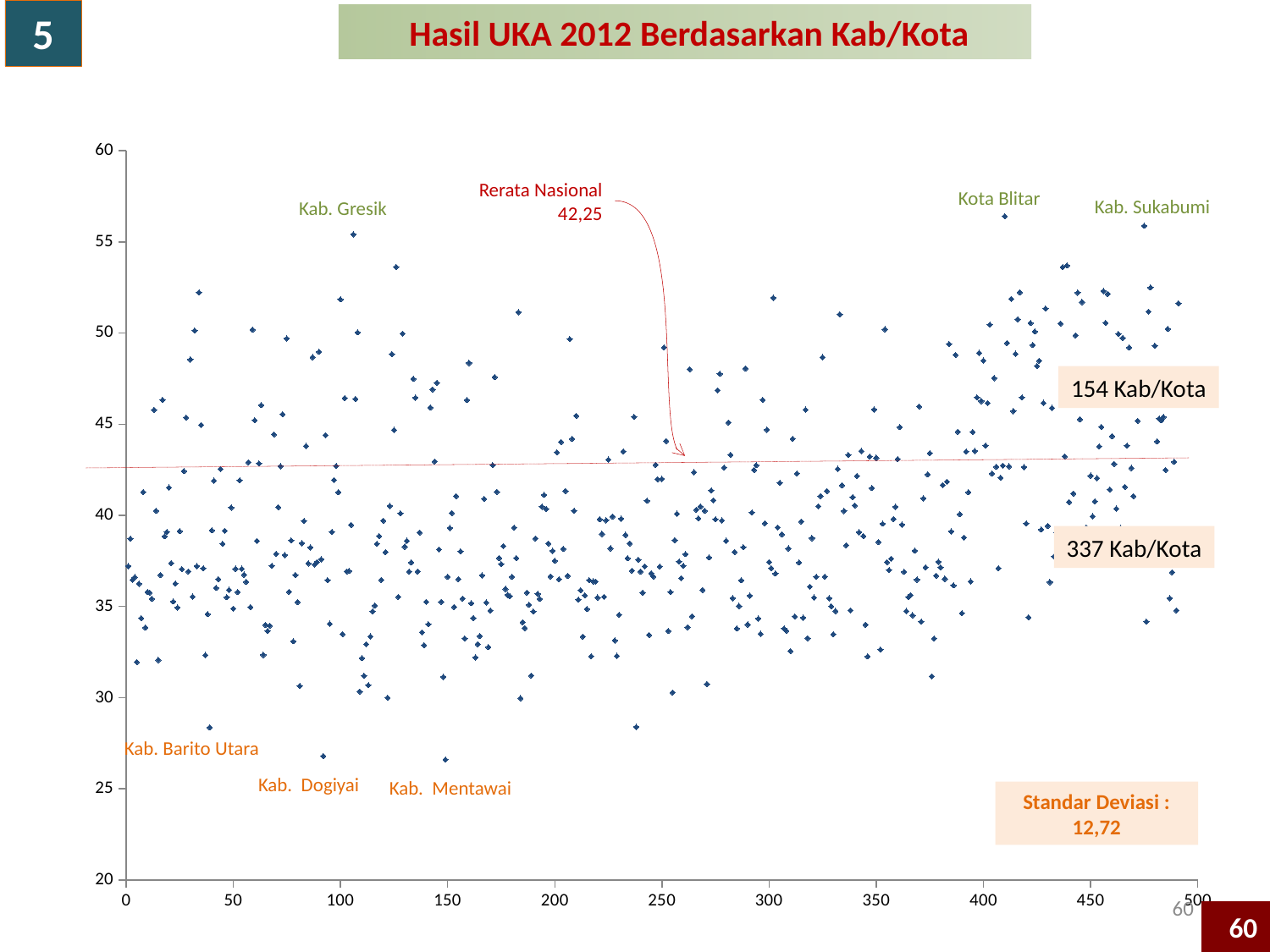

5
 Hasil UKA 2012 Berdasarkan Kab/Kota

### Chart

| Category |  |
|---|---|
Rerata Nasional 42,25
Kota Blitar
Kab. Sukabumi
Kab. Gresik
154 Kab/Kota
337 Kab/Kota
Kab. Barito Utara
Kab.  Dogiyai
Kab.  Mentawai
Standar Deviasi : 12,72
60
60